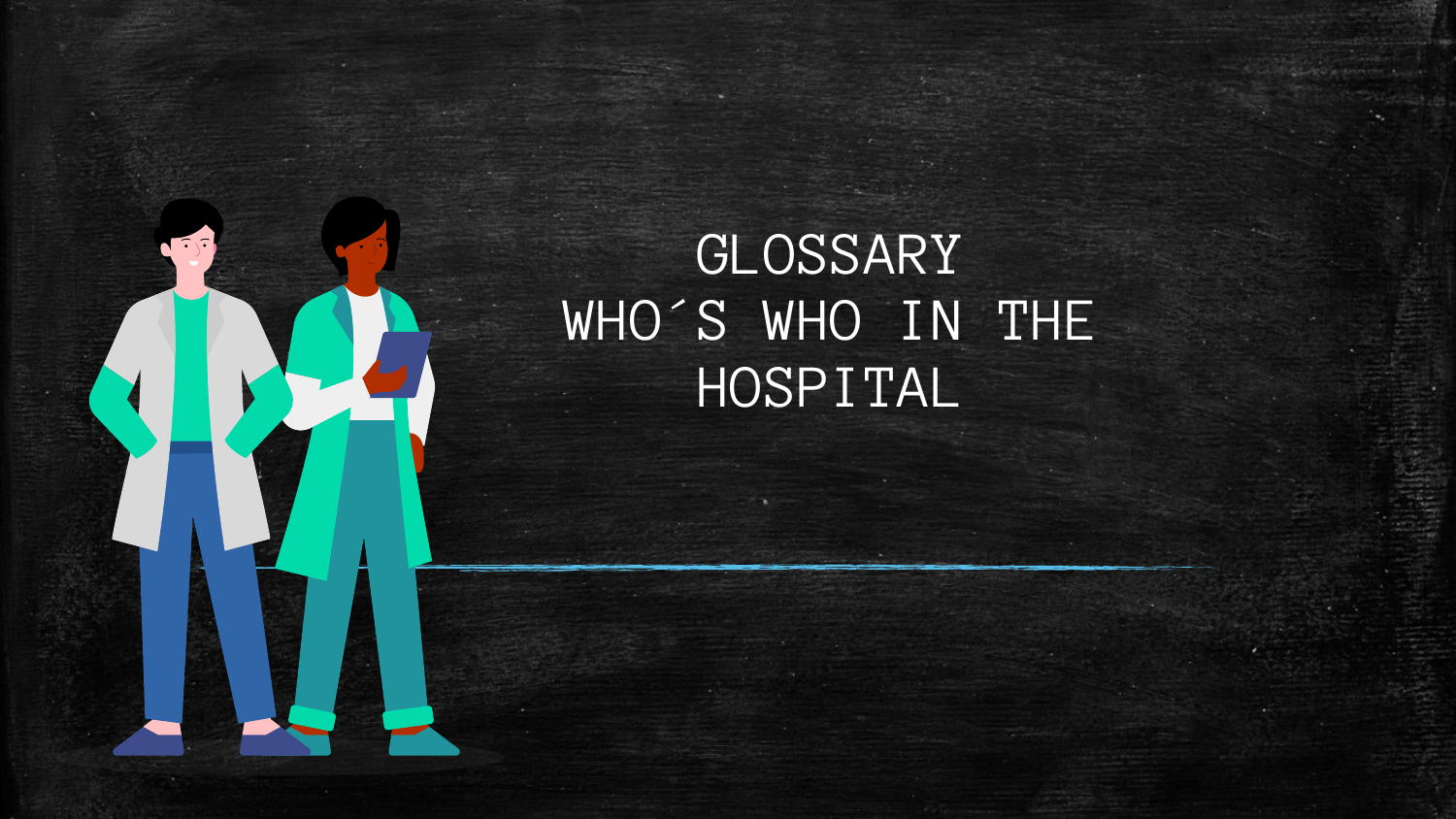

# GLOSSARY WHO´S WHO IN THE HOSPITAL